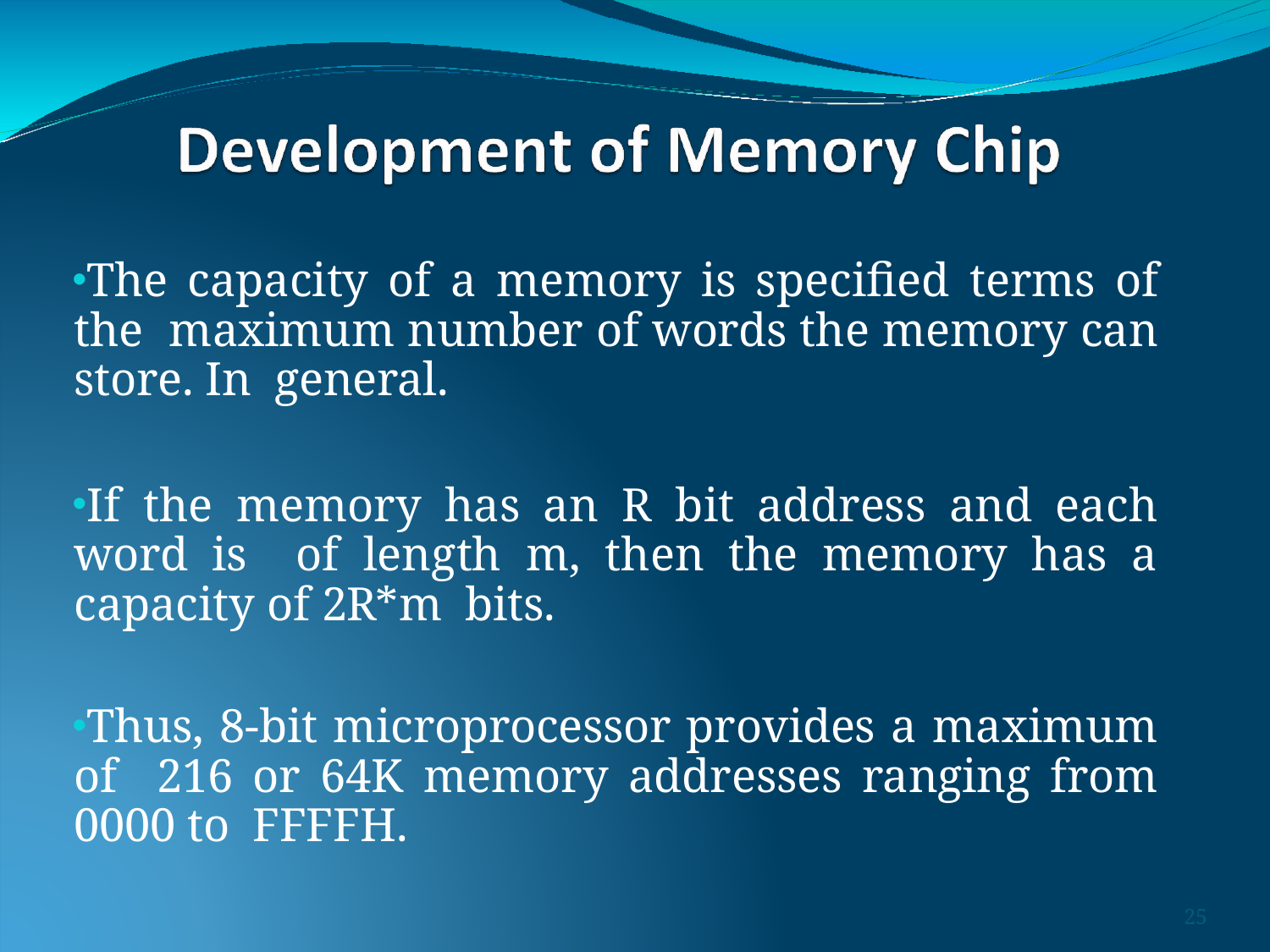

The capacity of a memory is specified terms of the  maximum number of words the memory can store. In  general.

If the memory has an R bit address and each word is  of length m, then the memory has a capacity of 2R*m  bits.

Thus, 8-bit microprocessor provides a maximum of  216 or 64K memory addresses ranging from 0000 to  FFFFH.
25